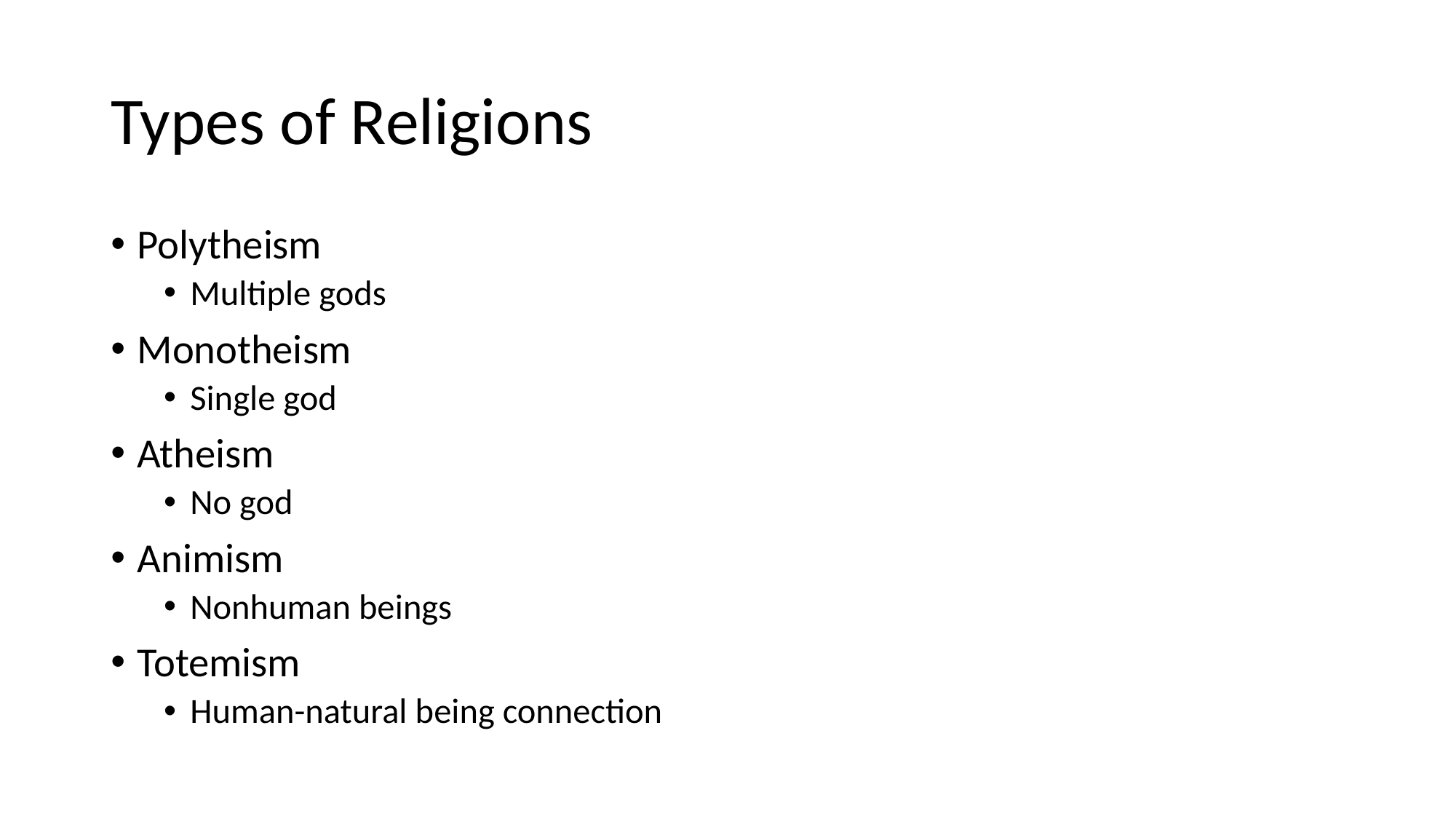

# Types of Religions
Polytheism
Multiple gods
Monotheism
Single god
Atheism
No god
Animism
Nonhuman beings
Totemism
Human-natural being connection